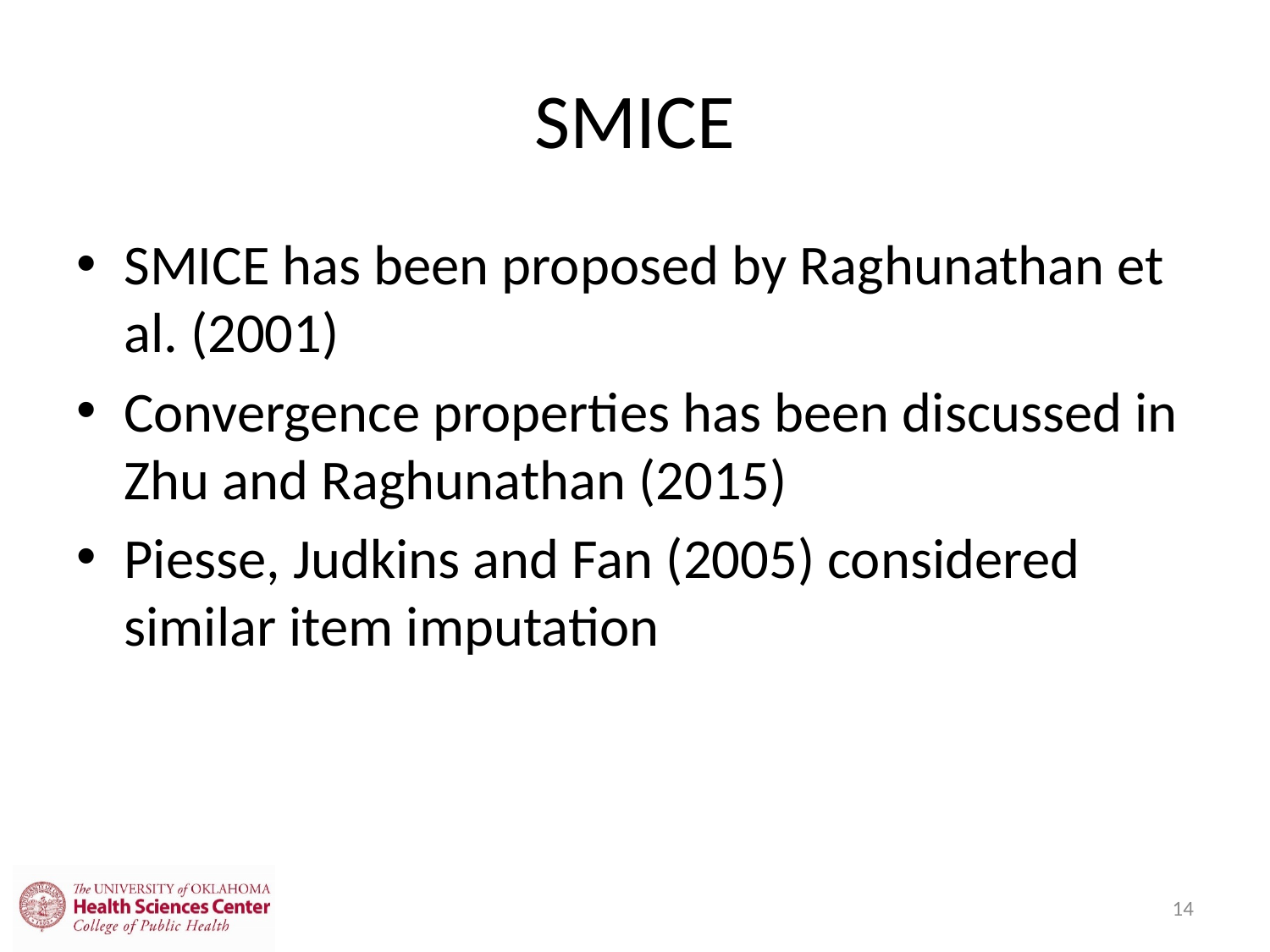

# SMICE
SMICE has been proposed by Raghunathan et al. (2001)
Convergence properties has been discussed in Zhu and Raghunathan (2015)
Piesse, Judkins and Fan (2005) considered similar item imputation
14